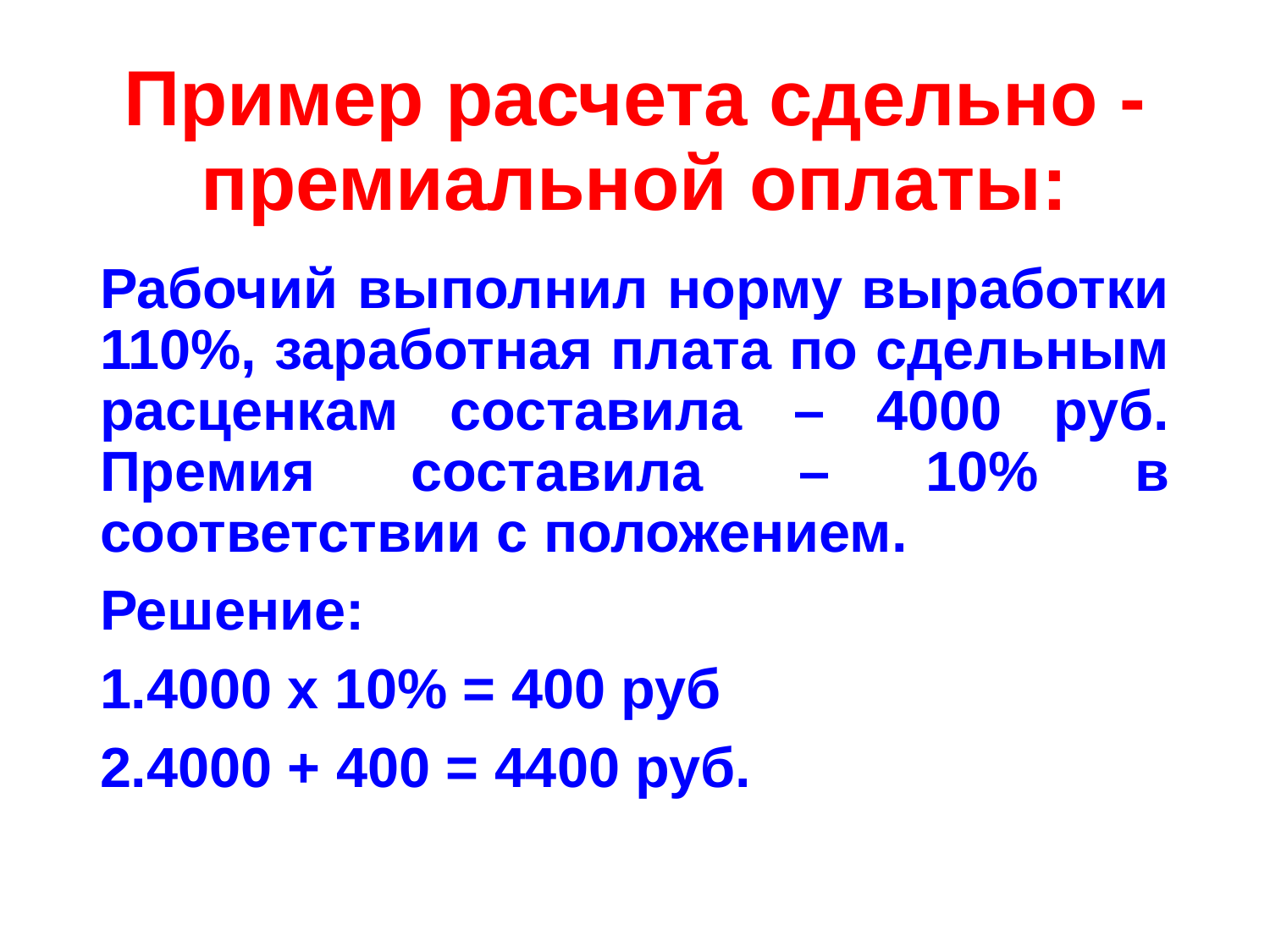

# Пример расчета сдельно - премиальной оплаты:
Рабочий выполнил норму выработки 110%, заработная плата по сдельным расценкам составила – 4000 руб. Премия составила – 10% в соответствии с положением.
Решение:
1.4000 х 10% = 400 руб
2.4000 + 400 = 4400 руб.